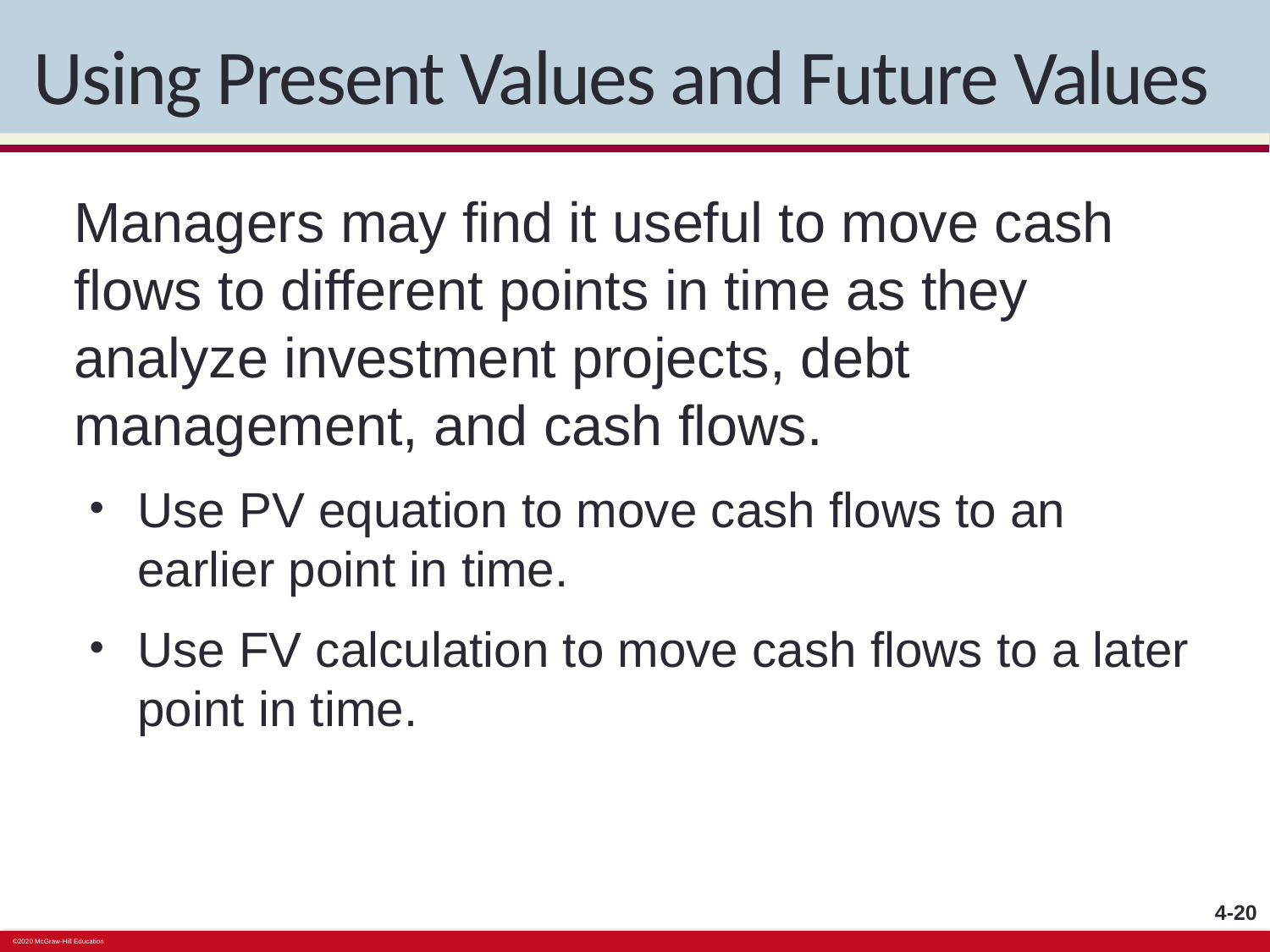

# Using Present Values and Future Values
Managers may find it useful to move cash flows to different points in time as they analyze investment projects, debt management, and cash flows.
Use PV equation to move cash flows to an earlier point in time.
Use FV calculation to move cash flows to a later point in time.